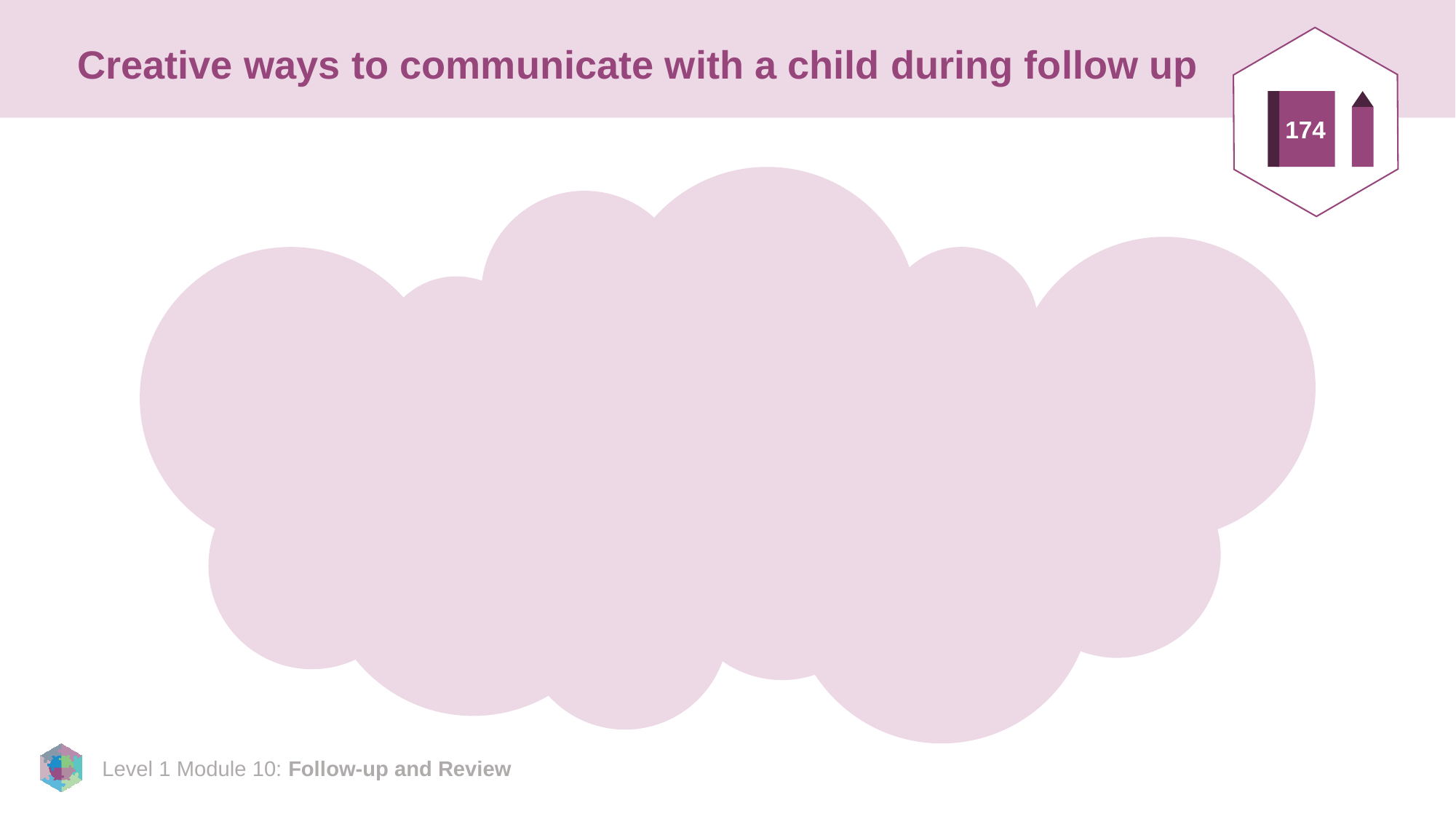

# Creative ways to communicate with a child during follow up

174